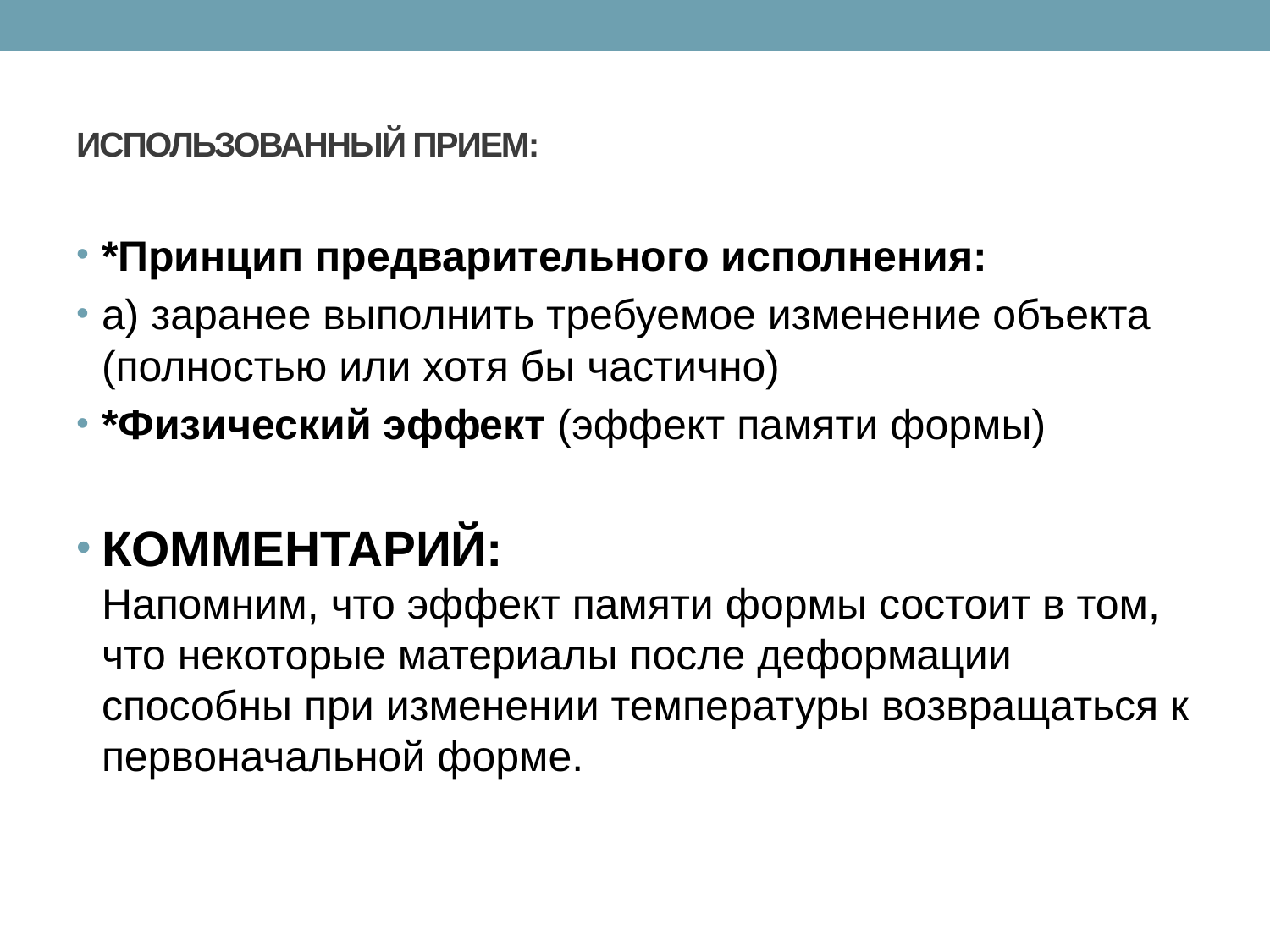

# ИСПОЛЬЗОВАННЫЙ ПРИЕМ:
*Принцип предварительного исполнения:
а) заранее выполнить требуемое изменение объекта (полностью или хотя бы частично)
*Физический эффект (эффект памяти формы)

КОММЕНТАРИЙ:
Напомним, что эффект памяти формы состоит в том, что некоторые материалы после деформации способны при изменении температуры возвращаться к первоначальной форме.